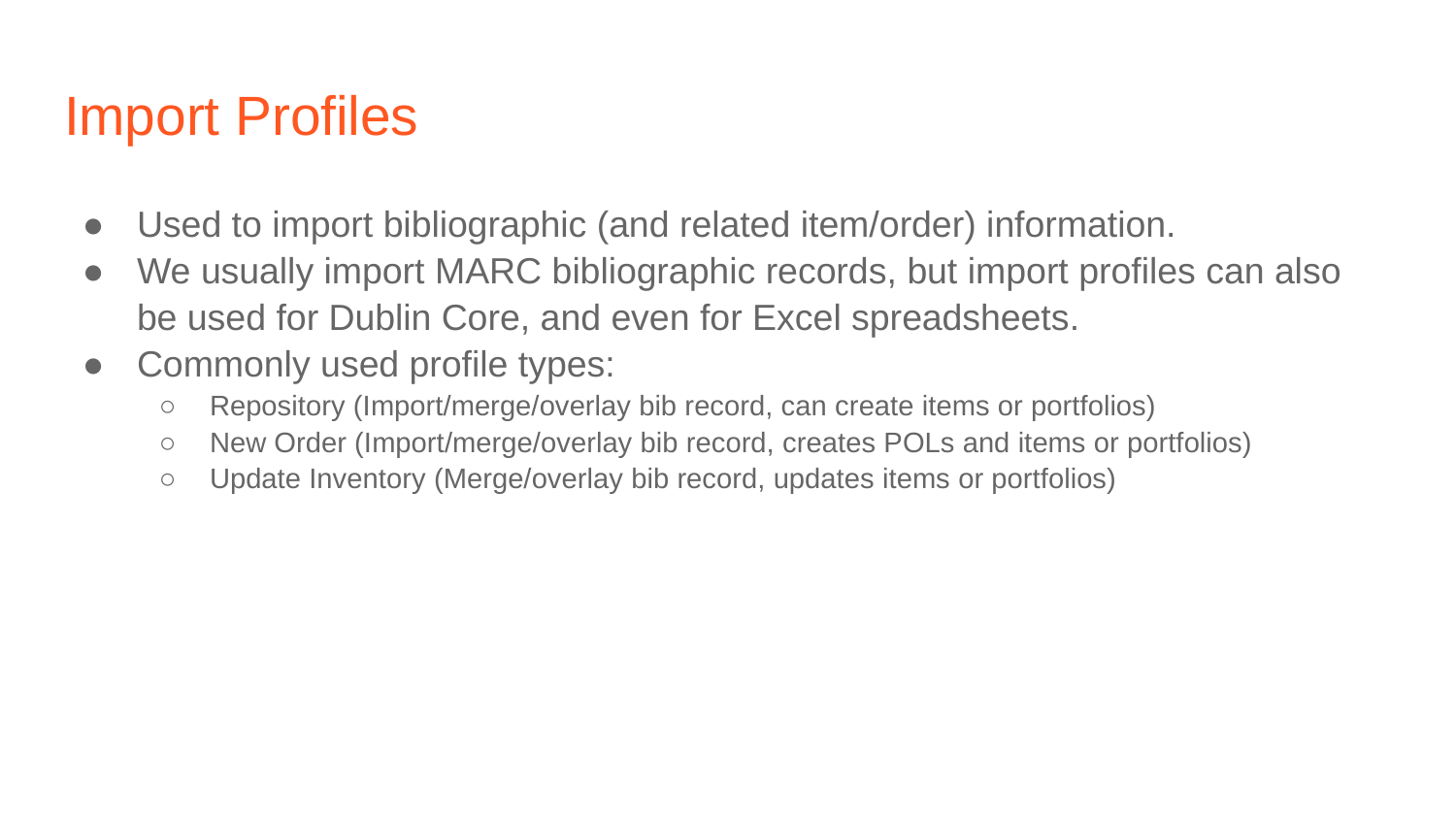

# Import Profiles
Used to import bibliographic (and related item/order) information.
We usually import MARC bibliographic records, but import profiles can also be used for Dublin Core, and even for Excel spreadsheets.
Commonly used profile types:
Repository (Import/merge/overlay bib record, can create items or portfolios)
New Order (Import/merge/overlay bib record, creates POLs and items or portfolios)
Update Inventory (Merge/overlay bib record, updates items or portfolios)